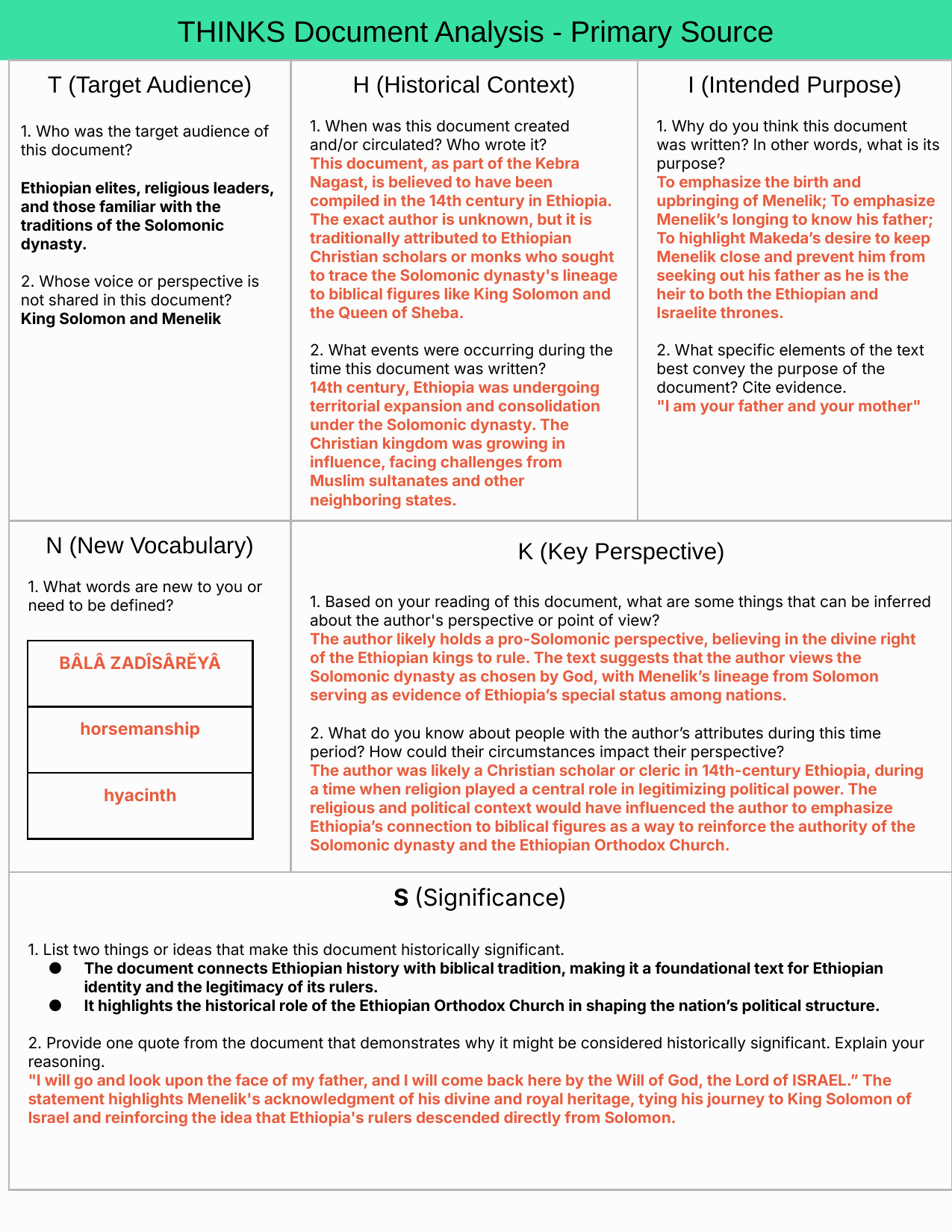

THINKS Document Analysis - Primary Source
| T (Target Audience) 1. Who was the target audience of this document? Ethiopian elites, religious leaders, and those familiar with the traditions of the Solomonic dynasty. 2. Whose voice or perspective is not shared in this document? King Solomon and Menelik | H (Historical Context) 1. When was this document created and/or circulated? Who wrote it? This document, as part of the Kebra Nagast, is believed to have been compiled in the 14th century in Ethiopia. The exact author is unknown, but it is traditionally attributed to Ethiopian Christian scholars or monks who sought to trace the Solomonic dynasty's lineage to biblical figures like King Solomon and the Queen of Sheba. 2. What events were occurring during the time this document was written? 14th century, Ethiopia was undergoing territorial expansion and consolidation under the Solomonic dynasty. The Christian kingdom was growing in influence, facing challenges from Muslim sultanates and other neighboring states. | I (Intended Purpose) 1. Why do you think this document was written? In other words, what is its purpose? To emphasize the birth and upbringing of Menelik; To emphasize Menelik’s longing to know his father; To highlight Makeda’s desire to keep Menelik close and prevent him from seeking out his father as he is the heir to both the Ethiopian and Israelite thrones. 2. What specific elements of the text best convey the purpose of the document? Cite evidence. "I am your father and your mother" |
| --- | --- | --- |
| N (New Vocabulary) 1. What words are new to you or need to be defined? | K (Key Perspective) 1. Based on your reading of this document, what are some things that can be inferred about the author's perspective or point of view? The author likely holds a pro-Solomonic perspective, believing in the divine right of the Ethiopian kings to rule. The text suggests that the author views the Solomonic dynasty as chosen by God, with Menelik’s lineage from Solomon serving as evidence of Ethiopia’s special status among nations. 2. What do you know about people with the author’s attributes during this time period? How could their circumstances impact their perspective? The author was likely a Christian scholar or cleric in 14th-century Ethiopia, during a time when religion played a central role in legitimizing political power. The religious and political context would have influenced the author to emphasize Ethiopia’s connection to biblical figures as a way to reinforce the authority of the Solomonic dynasty and the Ethiopian Orthodox Church. |  |
| S (Significance) 1. List two things or ideas that make this document historically significant. The document connects Ethiopian history with biblical tradition, making it a foundational text for Ethiopian identity and the legitimacy of its rulers. It highlights the historical role of the Ethiopian Orthodox Church in shaping the nation’s political structure. 2. Provide one quote from the document that demonstrates why it might be considered historically significant. Explain your reasoning. "I will go and look upon the face of my father, and I will come back here by the Will of God, the Lord of ISRAEL.” The statement highlights Menelik's acknowledgment of his divine and royal heritage, tying his journey to King Solomon of Israel and reinforcing the idea that Ethiopia's rulers descended directly from Solomon. |  |  |
| BÂLÂ ZADÎSÂRĔYÂ |
| --- |
| horsemanship |
| hyacinth |